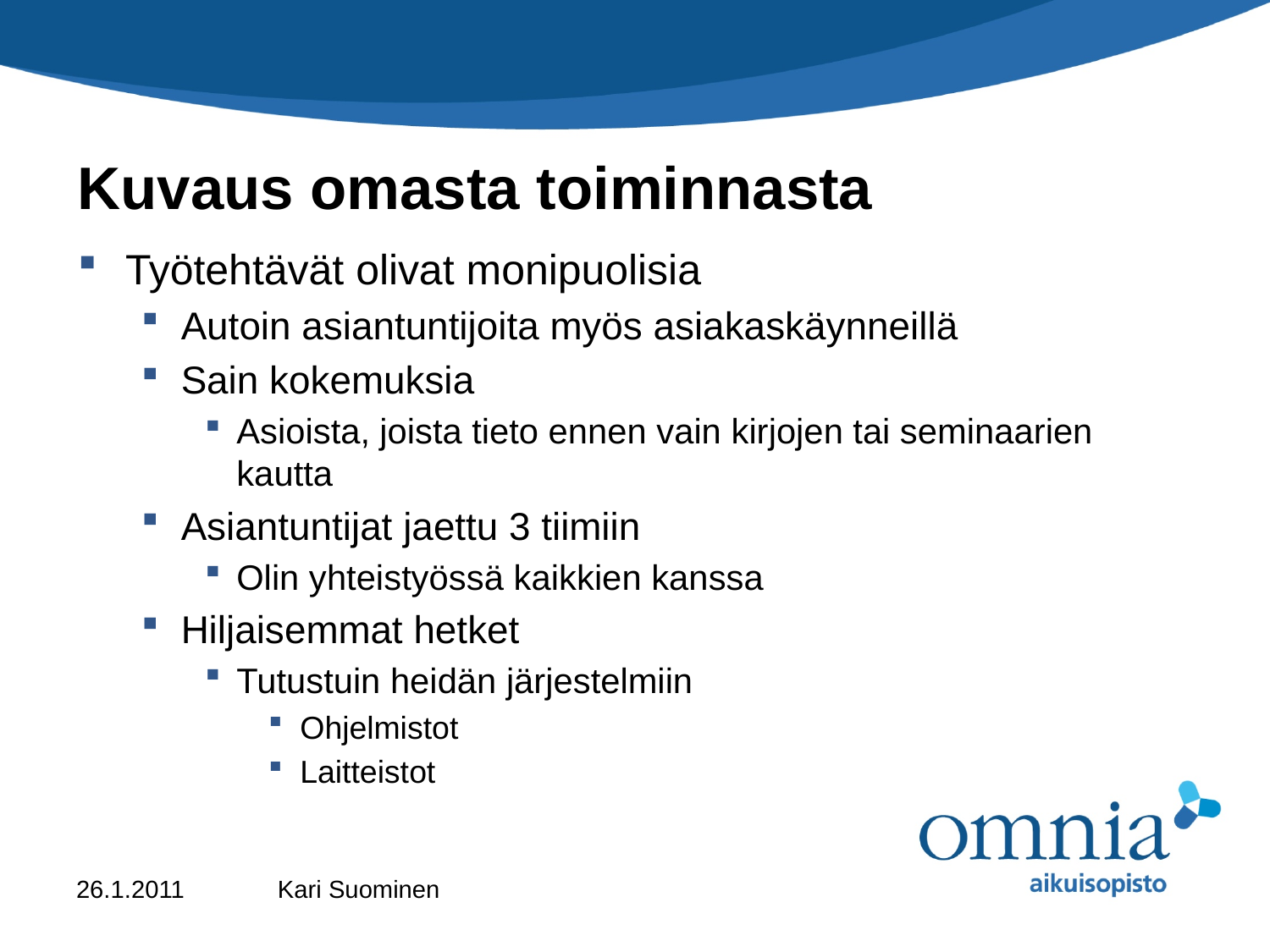

# Kuvaus omasta toiminnasta
Työtehtävät olivat monipuolisia
Autoin asiantuntijoita myös asiakaskäynneillä
Sain kokemuksia
Asioista, joista tieto ennen vain kirjojen tai seminaarien kautta
Asiantuntijat jaettu 3 tiimiin
Olin yhteistyössä kaikkien kanssa
Hiljaisemmat hetket
Tutustuin heidän järjestelmiin
Ohjelmistot
Laitteistot

26.1.2011
Kari Suominen